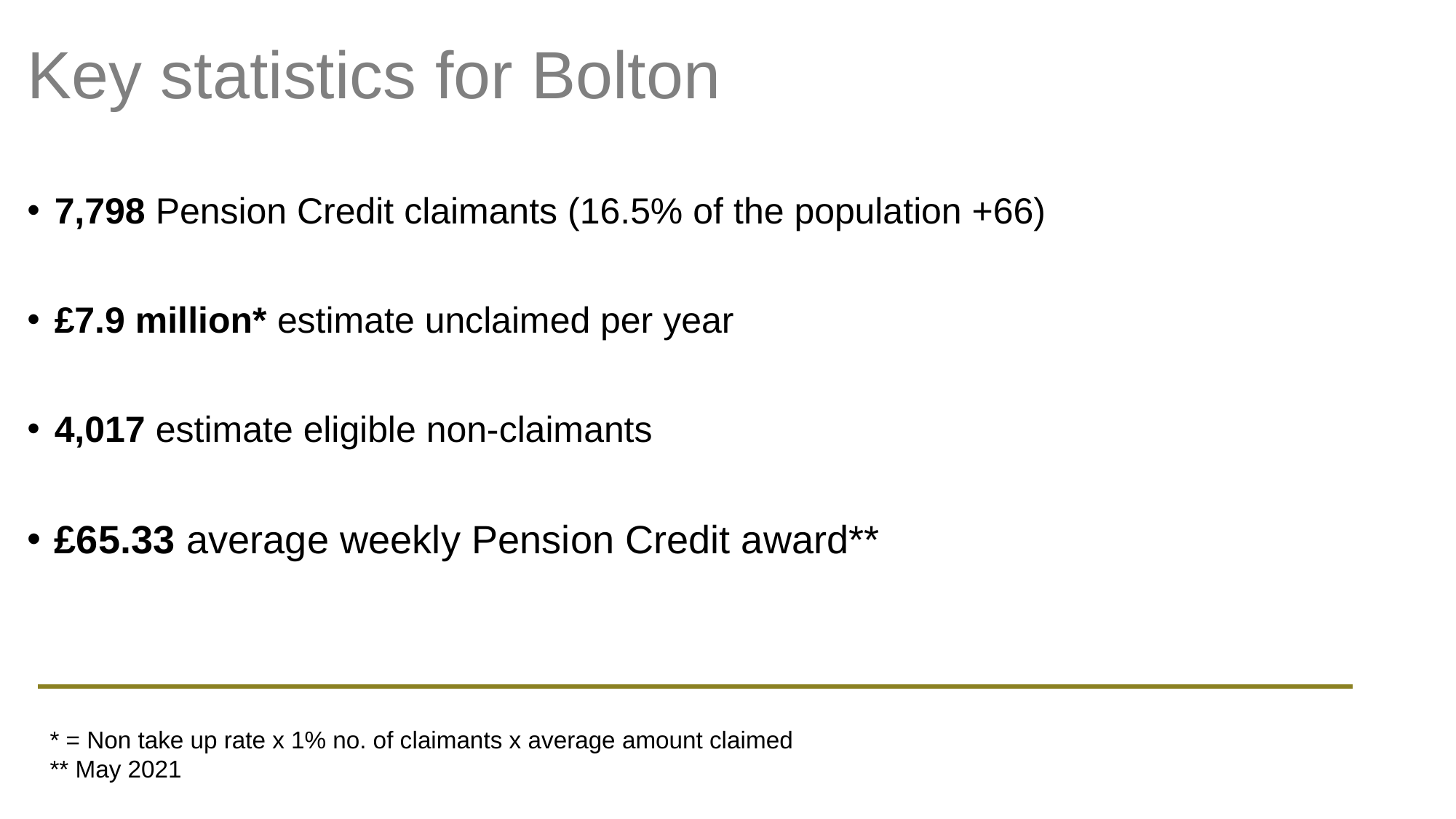

# Key statistics for Bolton

7,798 Pension Credit claimants (16.5% of the population +66)

£7.9 million* estimate unclaimed per year

4,017 estimate eligible non-claimants

£65.33 average weekly Pension Credit award**

* = Non take up rate x 1% no. of claimants x average amount claimed
** May 2021